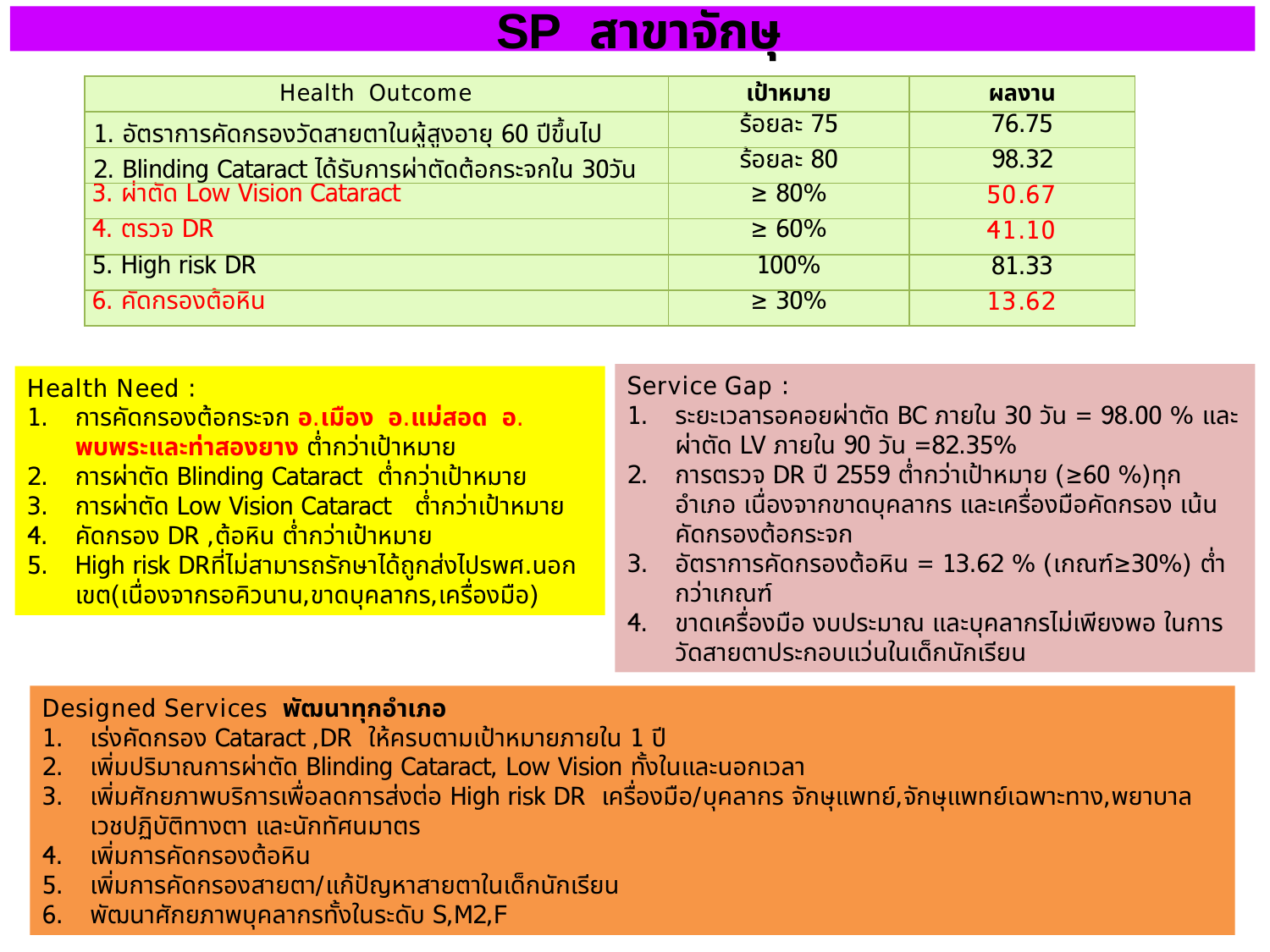

# SP  สาขาจักษุ
| Health Outcome | เป้าหมาย | ผลงาน |
| --- | --- | --- |
| 1. อัตราการคัดกรองวัดสายตาในผู้สูงอายุ 60 ปีขึ้นไป | ร้อยละ 75 | 76.75 |
| 2. Blinding Cataract ได้รับการผ่าตัดต้อกระจกใน 30วัน | ร้อยละ 80 | 98.32 |
| 3. ผ่าตัด Low Vision Cataract | ≥ 80% | 50.67 |
| 4. ตรวจ DR | ≥ 60% | 41.10 |
| 5. High risk DR | 100% | 81.33 |
| 6. คัดกรองต้อหิน | ≥ 30% | 13.62 |
Service Gap :
ระยะเวลารอคอยผ่าตัด BC ภายใน 30 วัน = 98.00 % และผ่าตัด LV ภายใน 90 วัน =82.35%
การตรวจ DR ปี 2559 ต่ำกว่าเป้าหมาย (≥60 %)ทุกอำเภอ เนื่องจากขาดบุคลากร และเครื่องมือคัดกรอง เน้นคัดกรองต้อกระจก
อัตราการคัดกรองต้อหิน = 13.62 % (เกณฑ์≥30%) ต่ำกว่าเกณฑ์
ขาดเครื่องมือ งบประมาณ และบุคลากรไม่เพียงพอ ในการวัดสายตาประกอบแว่นในเด็กนักเรียน
Health Need :
การคัดกรองต้อกระจก อ.เมือง  อ.แม่สอด  อ. พบพระและท่าสองยาง ต่ำกว่าเป้าหมาย
การผ่าตัด Blinding Cataract  ต่ำกว่าเป้าหมาย
การผ่าตัด Low Vision Cataract   ต่ำกว่าเป้าหมาย
คัดกรอง DR ,ต้อหิน ต่ำกว่าเป้าหมาย
High risk DRที่ไม่สามารถรักษาได้ถูกส่งไปรพศ.นอกเขต(เนื่องจากรอคิวนาน,ขาดบุคลากร,เครื่องมือ)
Designed Services  พัฒนาทุกอำเภอ
เร่งคัดกรอง Cataract ,DR  ให้ครบตามเป้าหมายภายใน 1 ปี
เพิ่มปริมาณการผ่าตัด Blinding Cataract, Low Vision ทั้งในและนอกเวลา
เพิ่มศักยภาพบริการเพื่อลดการส่งต่อ High risk DR  เครื่องมือ/บุคลากร จักษุแพทย์,จักษุแพทย์เฉพาะทาง,พยาบาลเวชปฏิบัติทางตา และนักทัศนมาตร
เพิ่มการคัดกรองต้อหิน
เพิ่มการคัดกรองสายตา/แก้ปัญหาสายตาในเด็กนักเรียน
พัฒนาศักยภาพบุคลากรทั้งในระดับ S,M2,F